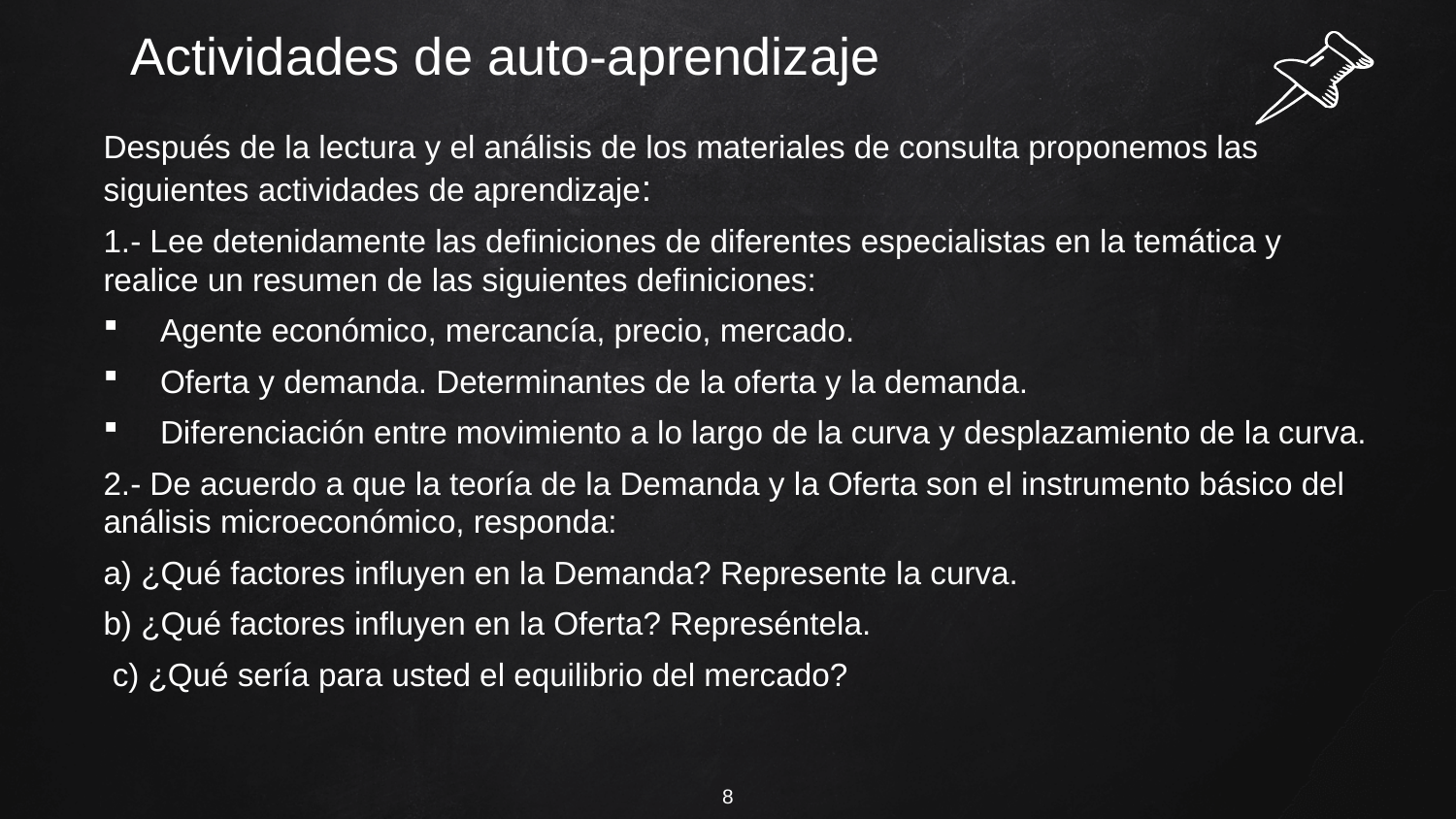

# Actividades de auto-aprendizaje

Después de la lectura y el análisis de los materiales de consulta proponemos las siguientes actividades de aprendizaje:
1.- Lee detenidamente las definiciones de diferentes especialistas en la temática y realice un resumen de las siguientes definiciones:
Agente económico, mercancía, precio, mercado.
Oferta y demanda. Determinantes de la oferta y la demanda.
Diferenciación entre movimiento a lo largo de la curva y desplazamiento de la curva.
2.- De acuerdo a que la teoría de la Demanda y la Oferta son el instrumento básico del análisis microeconómico, responda:
a) ¿Qué factores influyen en la Demanda? Represente la curva.
b) ¿Qué factores influyen en la Oferta? Represéntela.
 c) ¿Qué sería para usted el equilibrio del mercado?

8